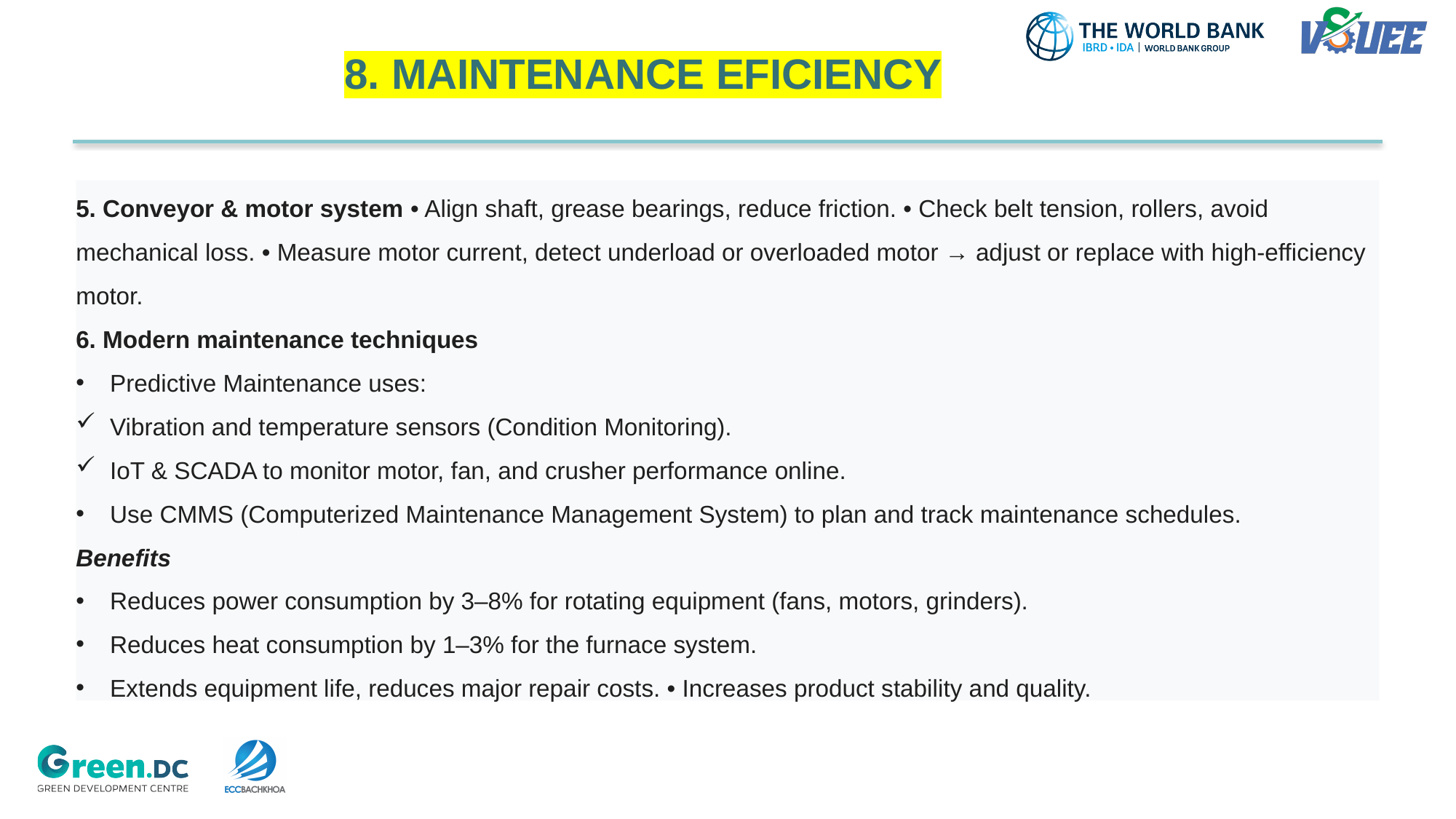

8. MAINTENANCE EFICIENCY
5. Conveyor & motor system • Align shaft, grease bearings, reduce friction. • Check belt tension, rollers, avoid mechanical loss. • Measure motor current, detect underload or overloaded motor → adjust or replace with high-efficiency motor.
6. Modern maintenance techniques
Predictive Maintenance uses:
Vibration and temperature sensors (Condition Monitoring).
IoT & SCADA to monitor motor, fan, and crusher performance online.
Use CMMS (Computerized Maintenance Management System) to plan and track maintenance schedules.
Benefits
Reduces power consumption by 3–8% for rotating equipment (fans, motors, grinders).
Reduces heat consumption by 1–3% for the furnace system.
Extends equipment life, reduces major repair costs. • Increases product stability and quality.